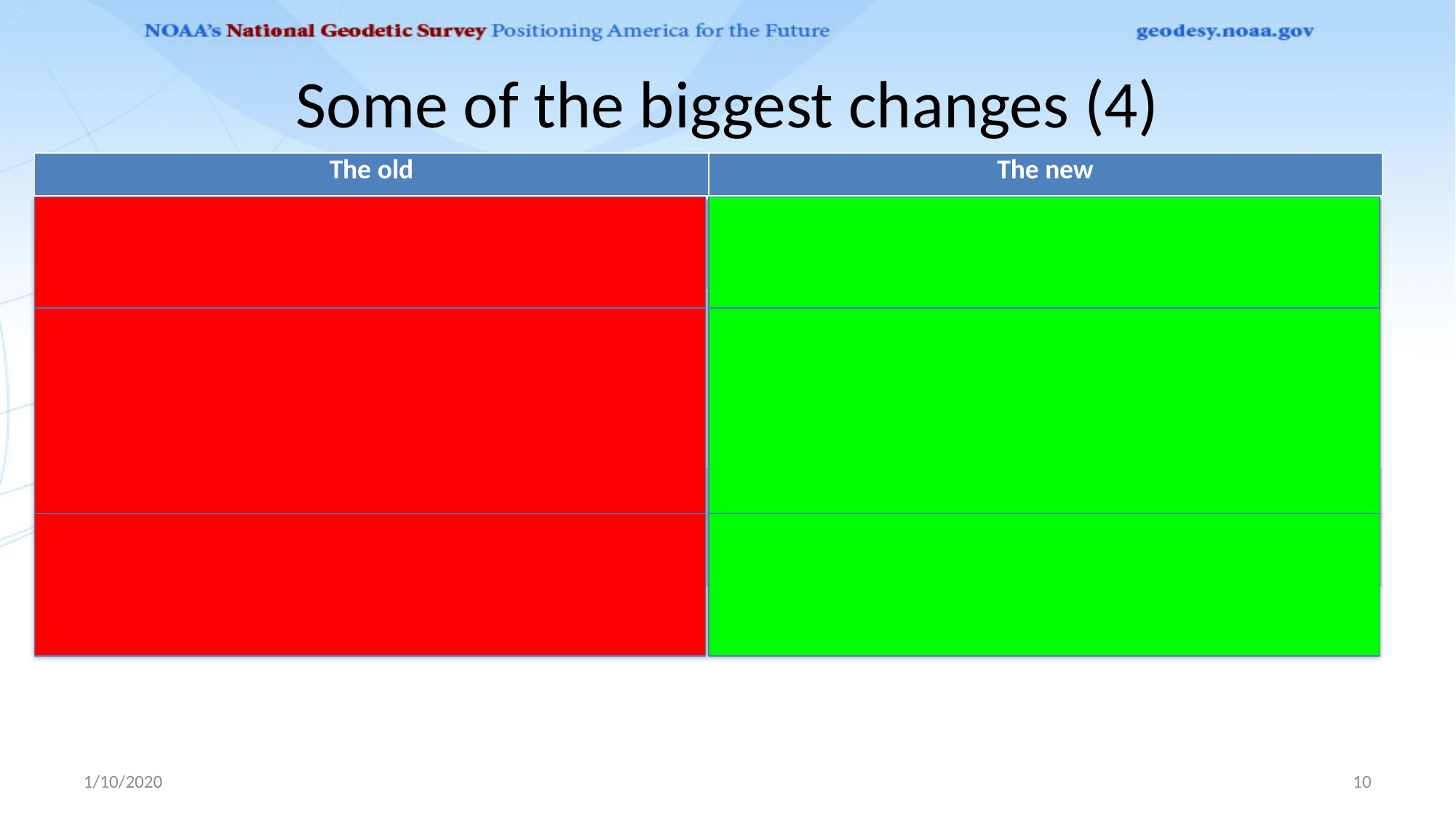

# Some of the biggest changes (4)
| The old | The new |
| --- | --- |
| Mark Discovery means searching the NGS database, printing out datasheets, and hunting physically in the world | New smartphone-enabled, browser-independent mark discover/recovery tool with “find marks near me” functionality. |
| Mark Recovery done either through a poorly designed web page or WinDESC (which requires download, install, and only works on a PC). Both treat the users as highly trained expert surveyors. | New smartphone-enabled, browser-independent mark discover/recovery tool will allow for both expert users and amateur users. Descriptions can be long and tedious as before, or as simple as a photograph and lat/lon. Submission through a single button to NGS in general, and/or to existing user-specified projects. |
| A toolbox full of unintegrated FORTRAN-based executables which either don’t run online or run in a clunky Pearl-wrapper around said executable. | A fully integrated toolkit (NCAT) with expanded wet datum capabilities (VDatum) run online (interactively or file upload/download), or downloadable to a users computer. Written in JAVA, so platform independent. |

1/10/2020
10